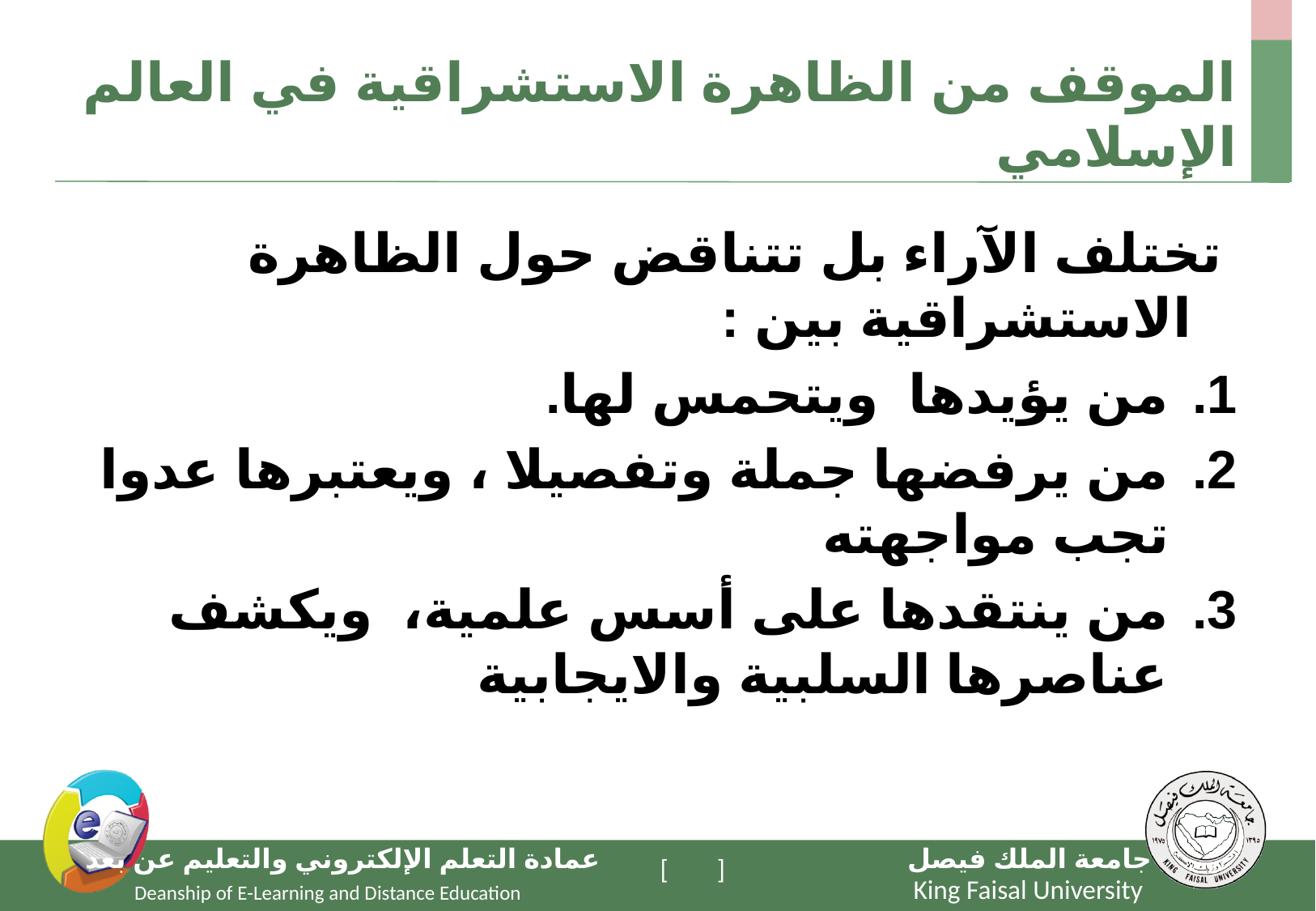

# الموقف من الظاهرة الاستشراقية في العالم الإسلامي
 تختلف الآراء بل تتناقض حول الظاهرة الاستشراقية بين :
من يؤيدها  ويتحمس لها.
من يرفضها جملة وتفصيلا ، ويعتبرها عدوا تجب مواجهته
من ينتقدها على أسس علمية،  ويكشف عناصرها السلبية والايجابية